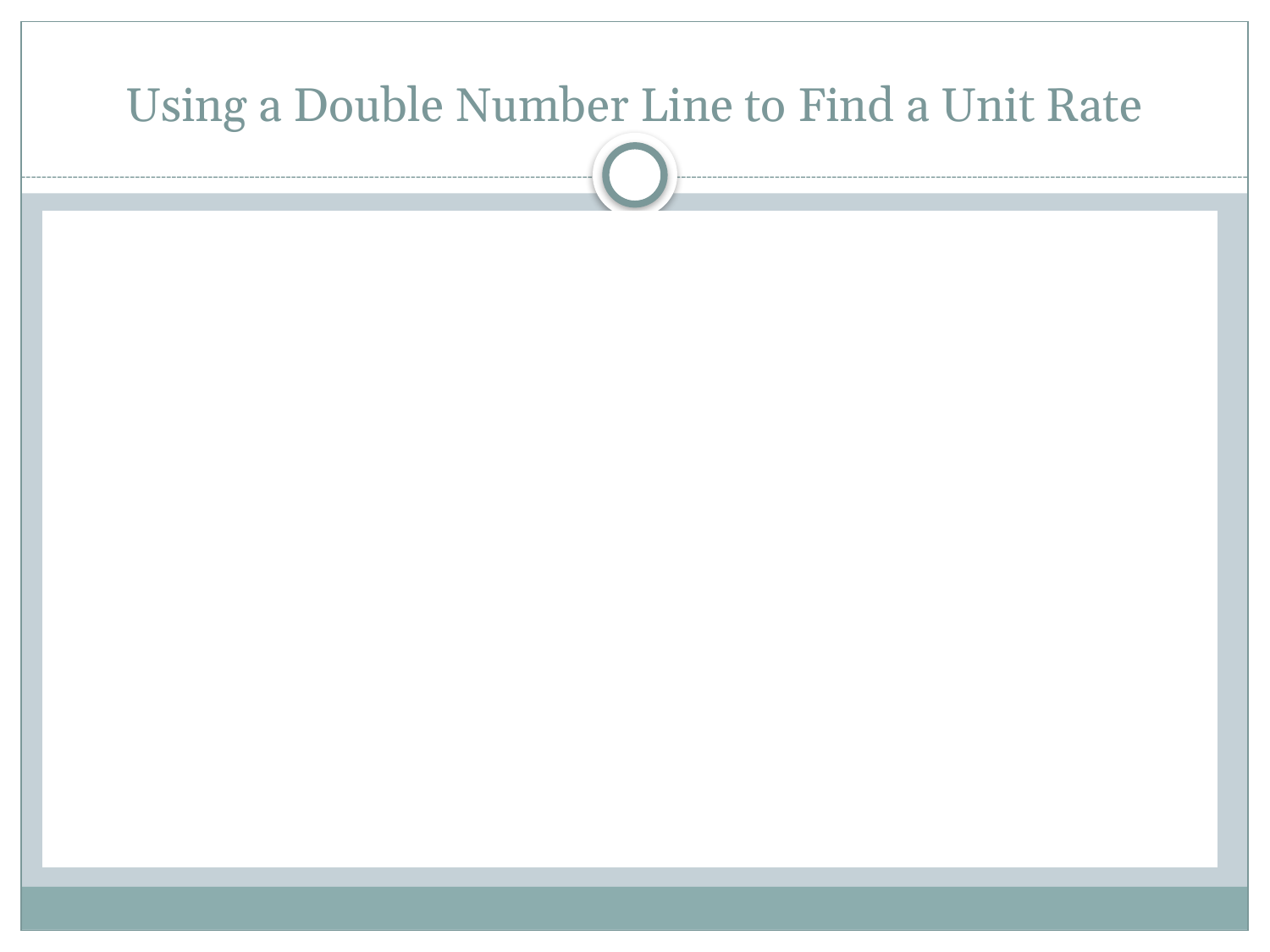

# Using a Double Number Line to Find a Unit Rate